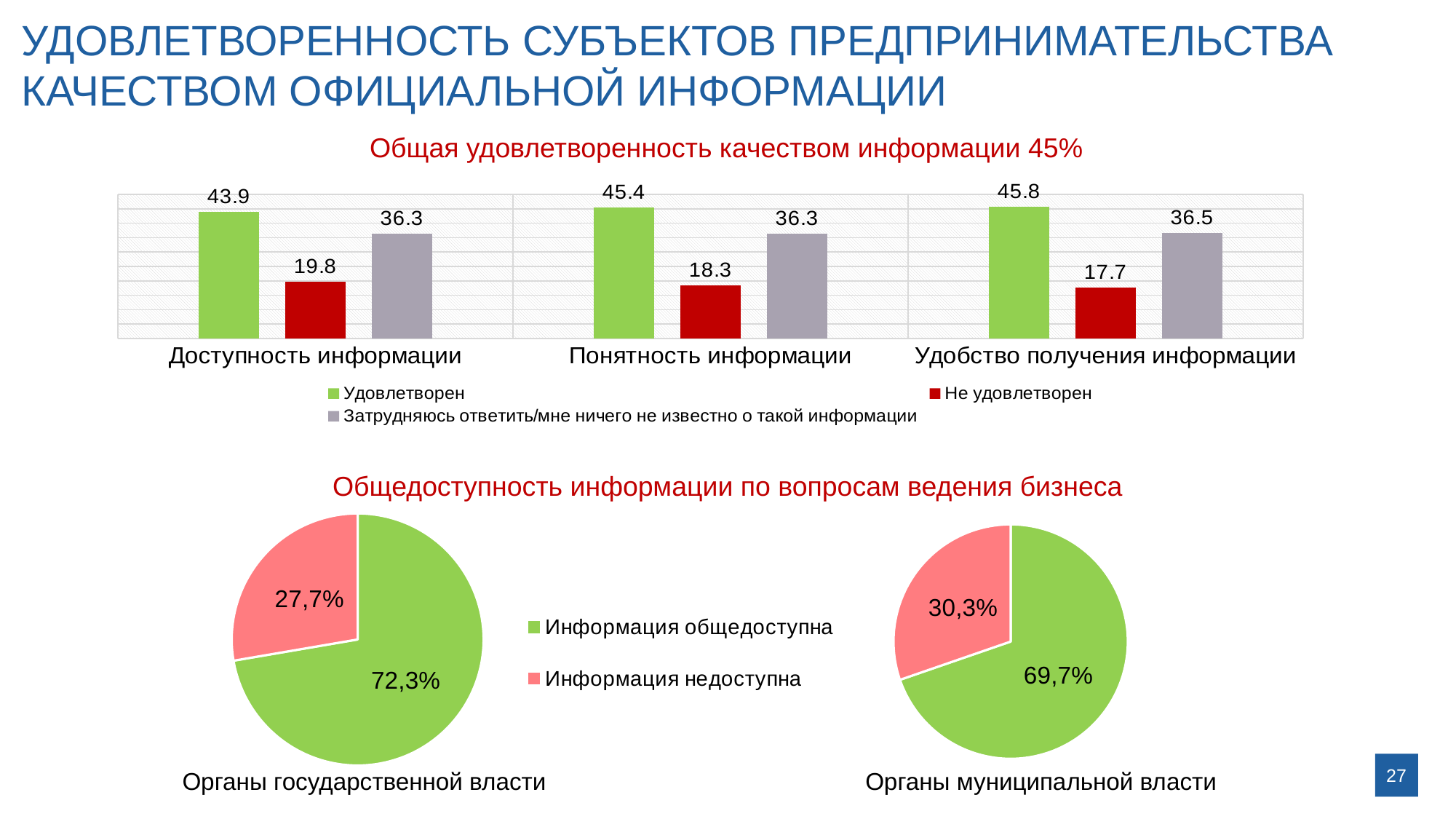

УДОВЛЕТВОРЕННОСТЬ СУБЪЕКТОВ ПРЕДПРИНИМАТЕЛЬСТВА КАЧЕСТВОМ ОФИЦИАЛЬНОЙ ИНФОРМАЦИИ
Общая удовлетворенность качеством информации 45%

### Chart

| Category | Удовлетворен | Не удовлетворен | Затрудняюсь ответить/мне ничего не известно о такой информации |
|---|---|---|---|
| Доступность информации | 43.9 | 19.8 | 36.3 |
| Понятность информации | 45.4 | 18.3 | 36.3 |
| Удобство получения информации | 45.8 | 17.7 | 36.5 |
Общедоступность информации по вопросам ведения бизнеса

### Chart

| Category | 2015 |
|---|---|
| Информация общедоступна | 72.3 |
| Информация недоступна | 27.7 |

### Chart

| Category | 2015 |
|---|---|
| Информация общедоступна | 69.7 |
| Информация недоступна | 30.3 |
27
Органы муниципальной власти
Органы государственной власти